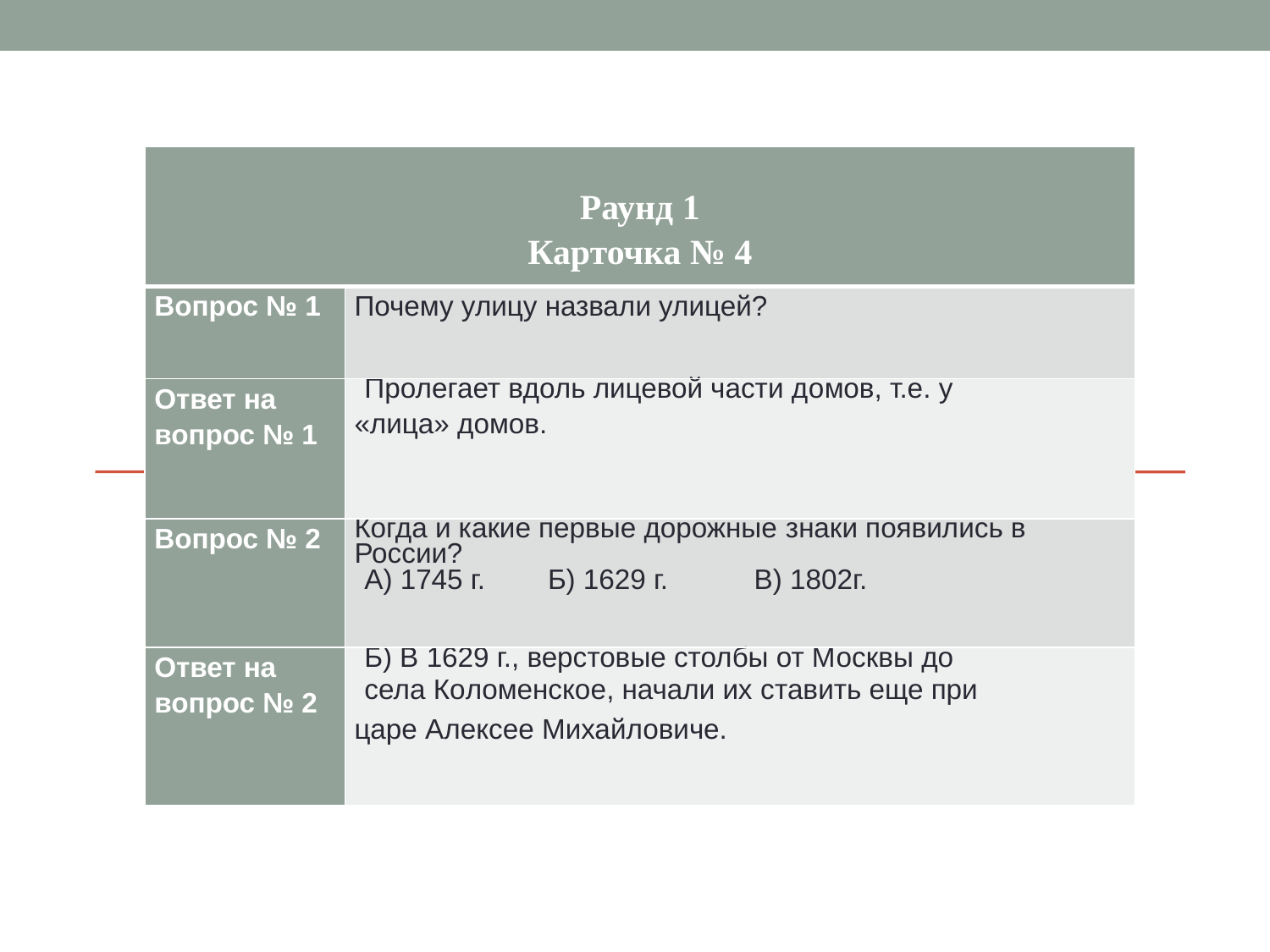

| Раунд 1 Карточка № 4 |  |
| --- | --- |
| Вопрос № 1 | Почему улицу назвали улицей? |
| Ответ на вопрос № 1 | Пролегает вдоль лицевой части домов, т.е. у «лица» домов. |
| Вопрос № 2 | Когда и какие первые дорожные знаки появились в России? А) 1745 г. Б) 1629 г. В) 1802г. |
| Ответ на вопрос № 2 | Б) В 1629 г., верстовые столбы от Москвы до села Коломенское, начали их ставить еще при царе Алексее Михайловиче. |